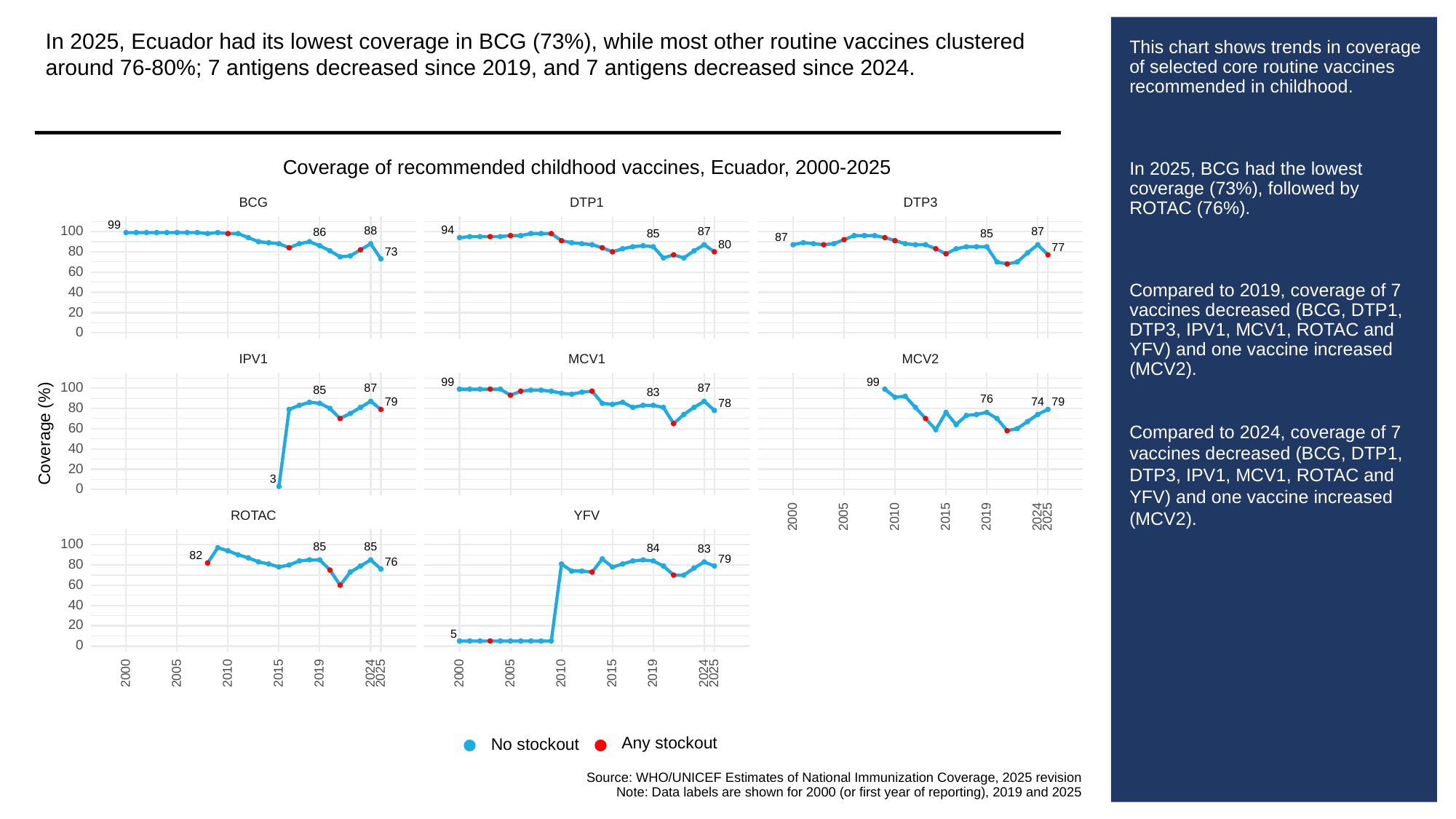

In 2025, Ecuador had its lowest coverage in BCG (73%), while most other routine vaccines clustered around 76-80%; 7 antigens decreased since 2019, and 7 antigens decreased since 2024.
# This chart shows trends in coverage of selected core routine vaccines recommended in childhood.

In 2025, BCG had the lowest coverage (73%), followed by ROTAC (76%).

Compared to 2019, coverage of 7 vaccines decreased (BCG, DTP1, DTP3, IPV1, MCV1, ROTAC and YFV) and one vaccine increased (MCV2).

Compared to 2024, coverage of 7 vaccines decreased (BCG, DTP1, DTP3, IPV1, MCV1, ROTAC and YFV) and one vaccine increased (MCV2).

Coverage of recommended childhood vaccines, Ecuador, 2000-2025
BCG
DTP3
DTP1

99
100
94
88
87
87
86
85
85

87

80

77

80

73

60

40

20

0

MCV1
MCV2
IPV1

99
99
100
87
87
85

83

76
74

79
79

78

80

60
Coverage (%)

40

20

3

0

ROTAC
YFV
2000
2005
2010
2015
2019
2024
2025

100
85
85
84

83

82

79

76

80

60

40

20

5

0

2000
2005
2010
2015
2019
2024
2025
2000
2005
2010
2015
2019
2024
2025
Any stockout
No stockout

Source: WHO/UNICEF Estimates of National Immunization Coverage, 2025 revision
Note: Data labels are shown for 2000 (or first year of reporting), 2019 and 2025